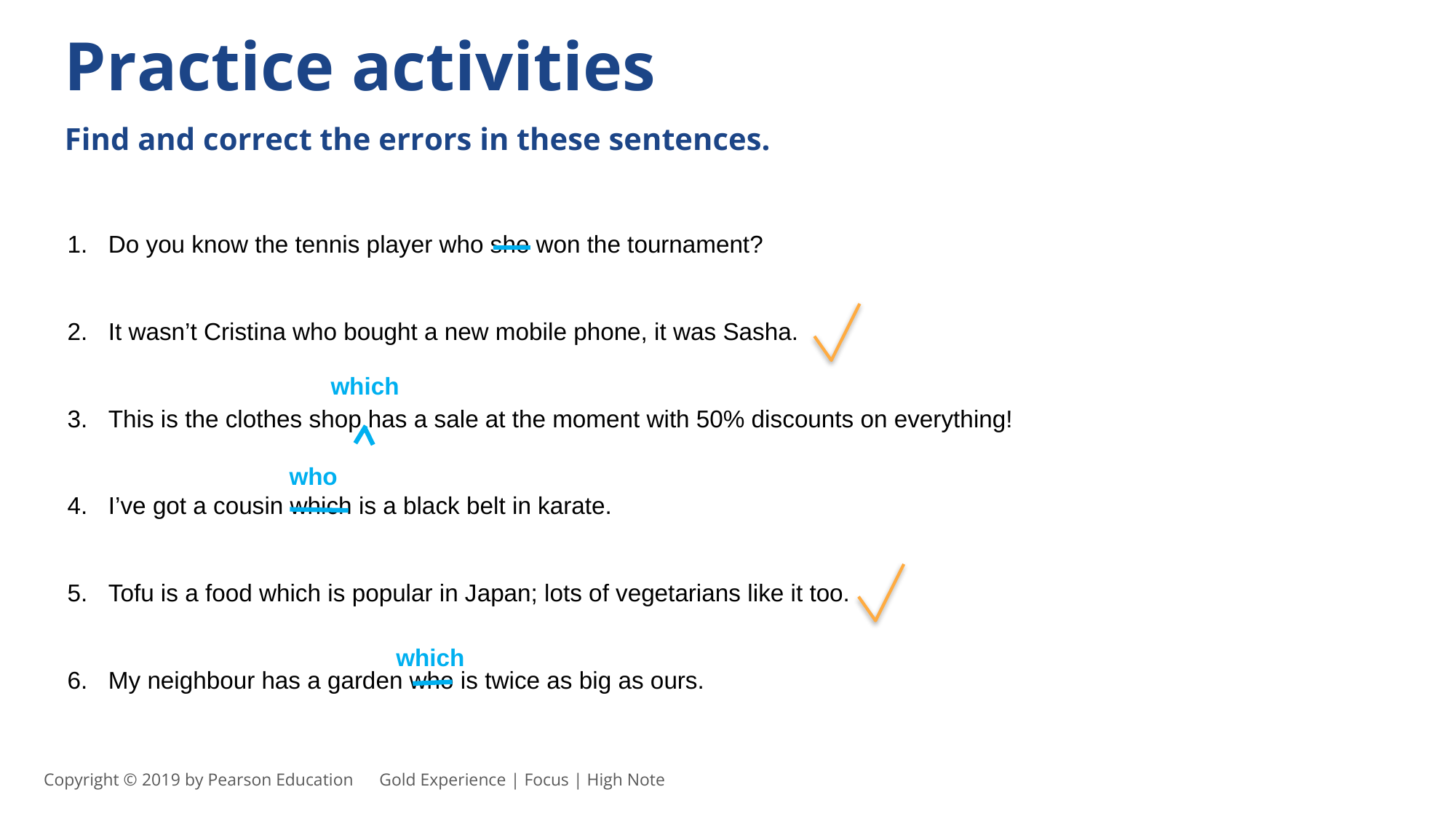

Practice activities
Find and correct the errors in these sentences.

Do you know the tennis player who she won the tournament?

It wasn’t Cristina who bought a new mobile phone, it was Sasha.

This is the clothes shop has a sale at the moment with 50% discounts on everything!

I’ve got a cousin which is a black belt in karate.

Tofu is a food which is popular in Japan; lots of vegetarians like it too.

My neighbour has a garden who is twice as big as ours.

which
who

which
Copyright © 2019 by Pearson Education      Gold Experience | Focus | High Note